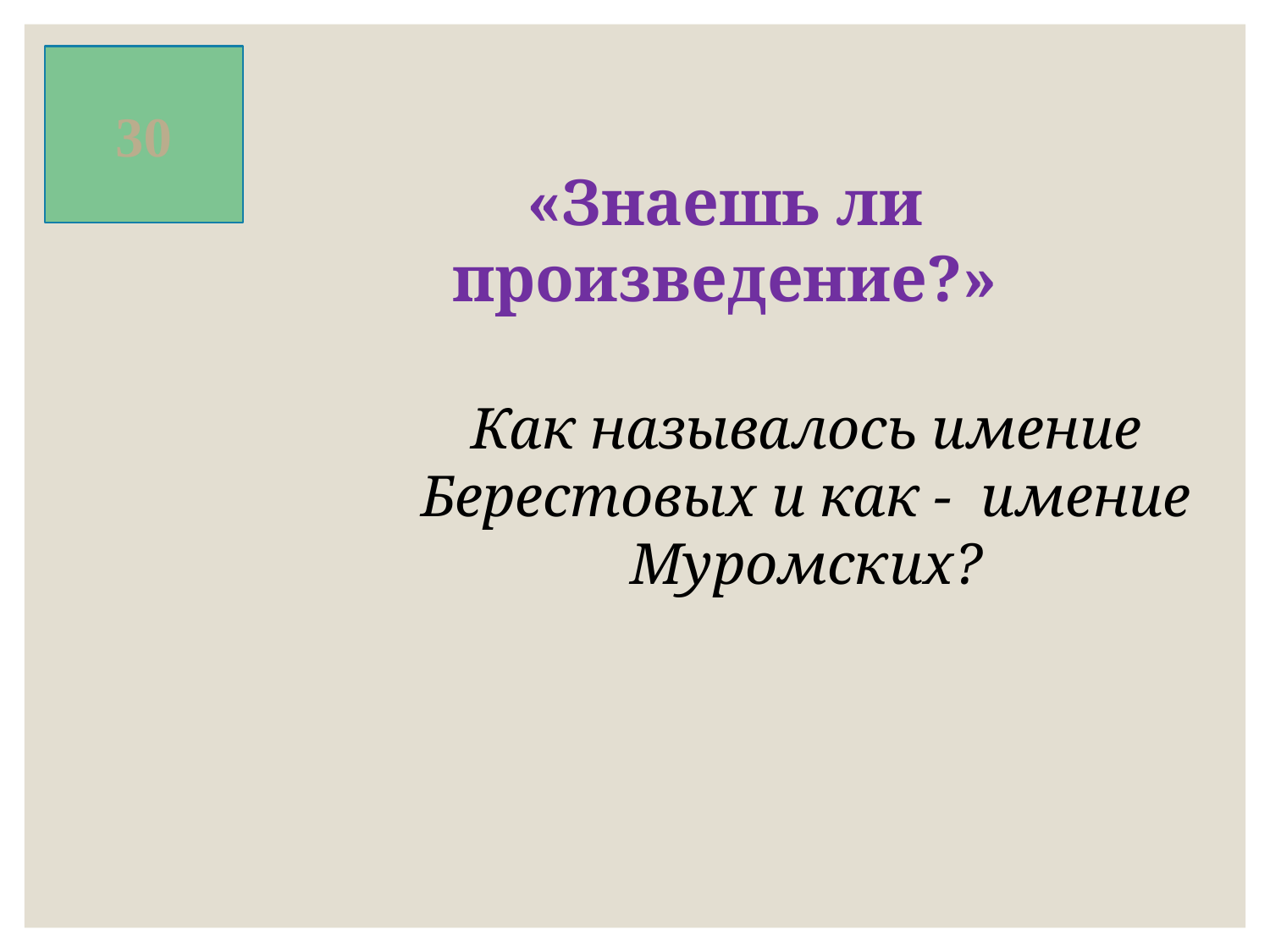

30

«Знаешь ли произведение?»

Как называлось имение Берестовых и как -  имение Муромских?